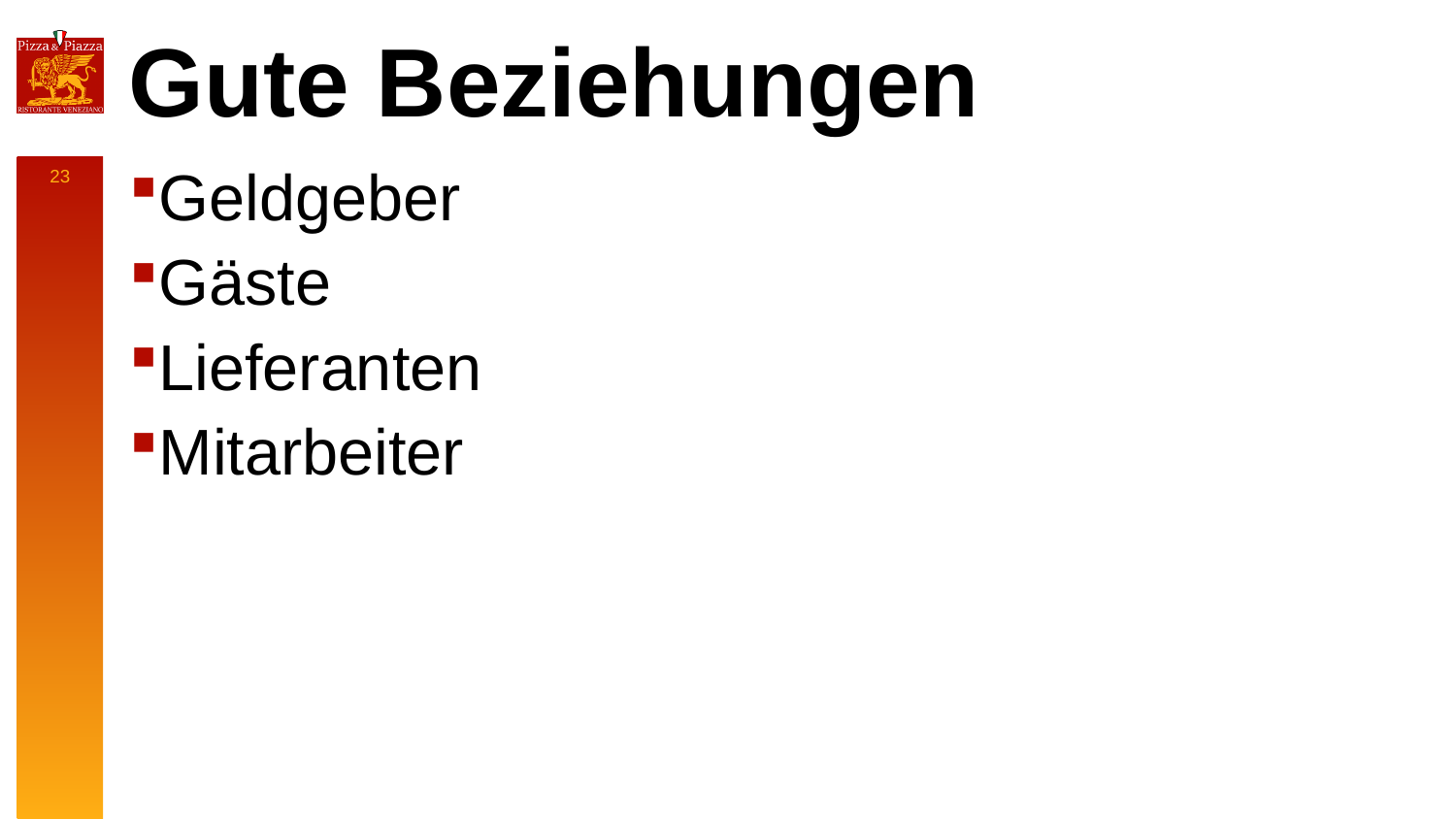

# Gute Beziehungen
23
Geldgeber
Gäste
Lieferanten
Mitarbeiter